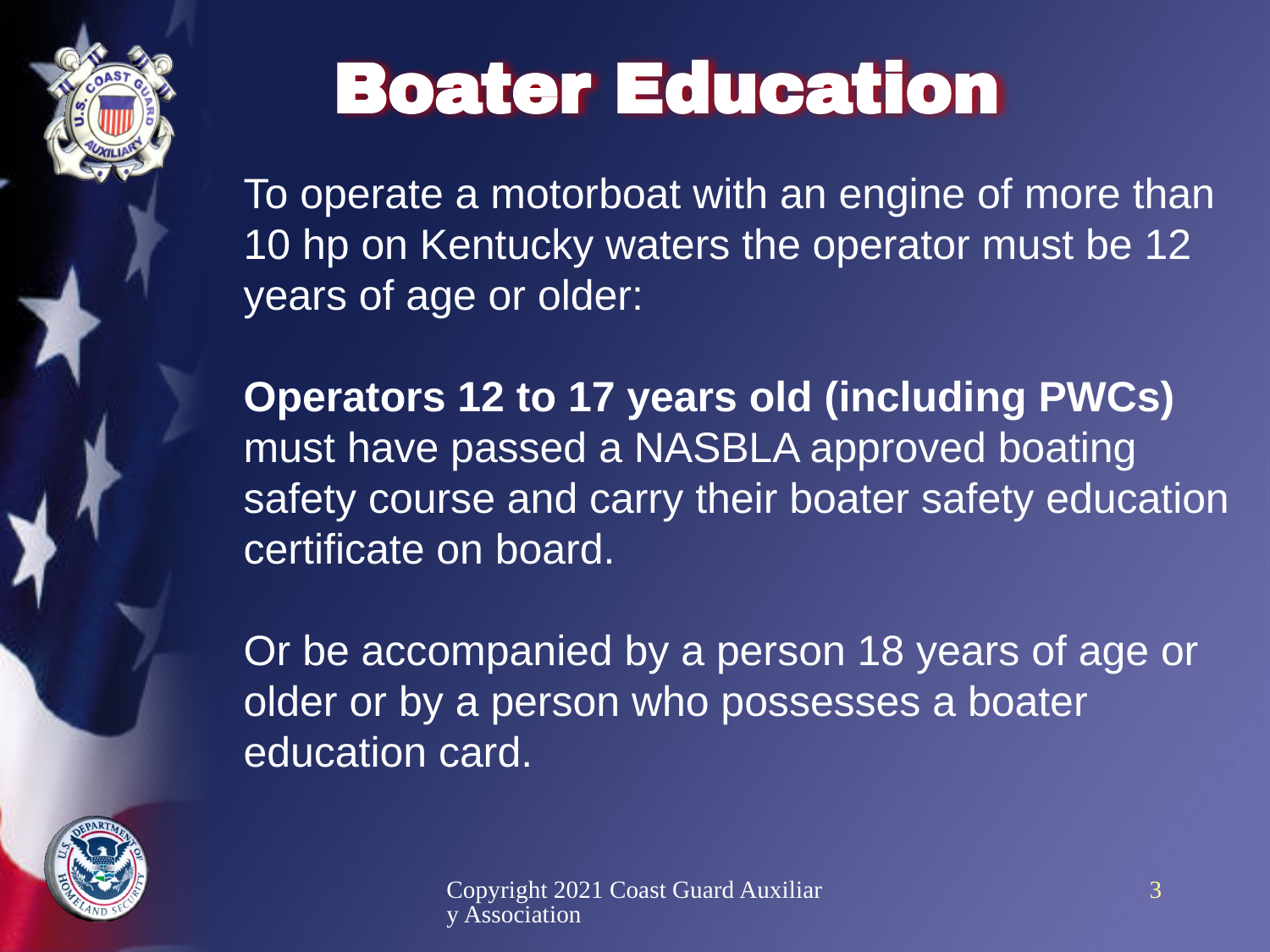

# Boater Education
To operate a motorboat with an engine of more than 10 hp on Kentucky waters the operator must be 12 years of age or older:

Operators 12 to 17 years old (including PWCs) must have passed a NASBLA approved boating safety course and carry their boater safety education certificate on board.

Or be accompanied by a person 18 years of age or older or by a person who possesses a boater education card.

Copyright 2021 Coast Guard Auxiliary Association
3